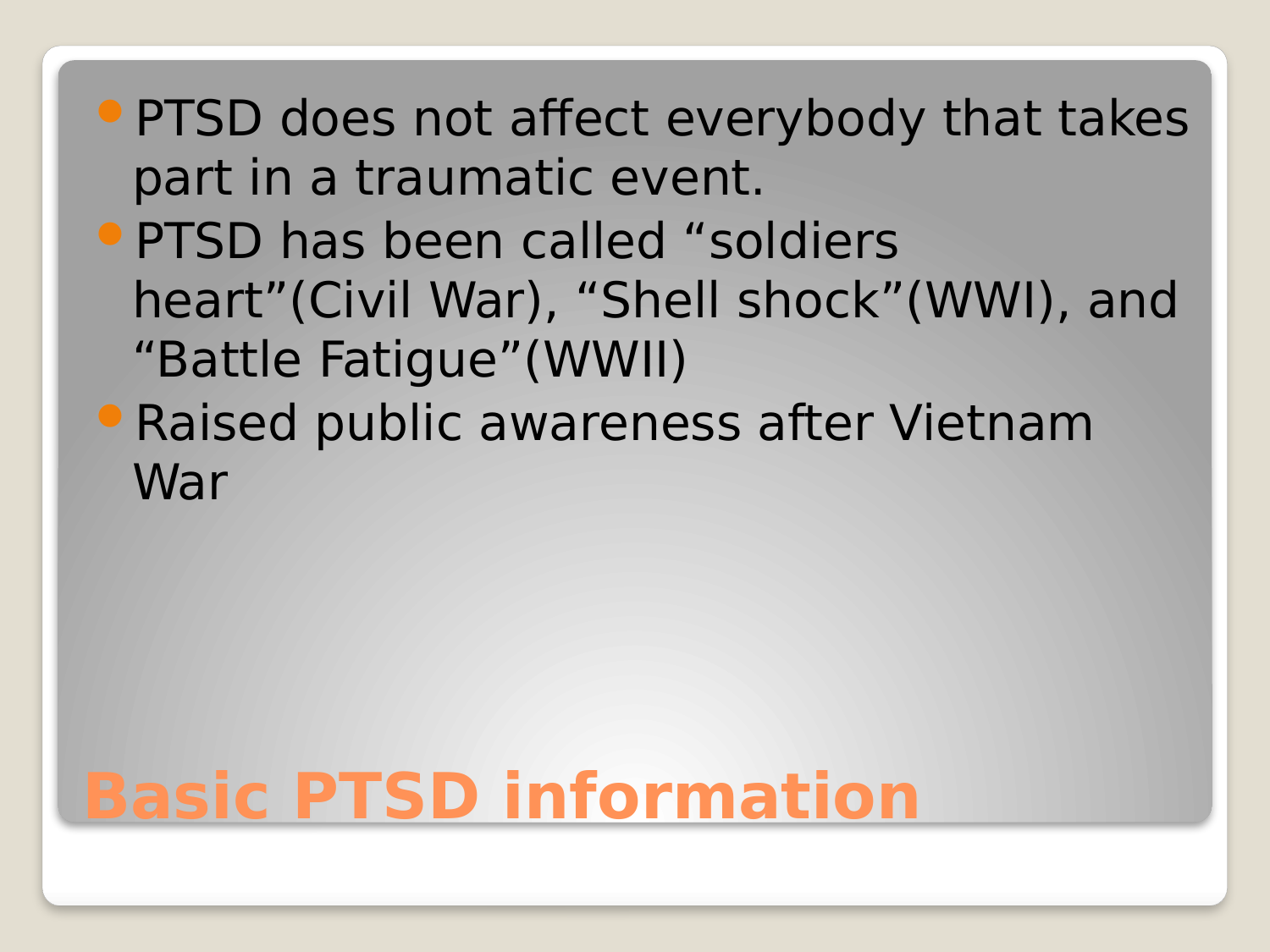

PTSD does not affect everybody that takes part in a traumatic event.
PTSD has been called “soldiers heart”(Civil War), “Shell shock”(WWI), and “Battle Fatigue”(WWII)
Raised public awareness after Vietnam War

# Basic PTSD information